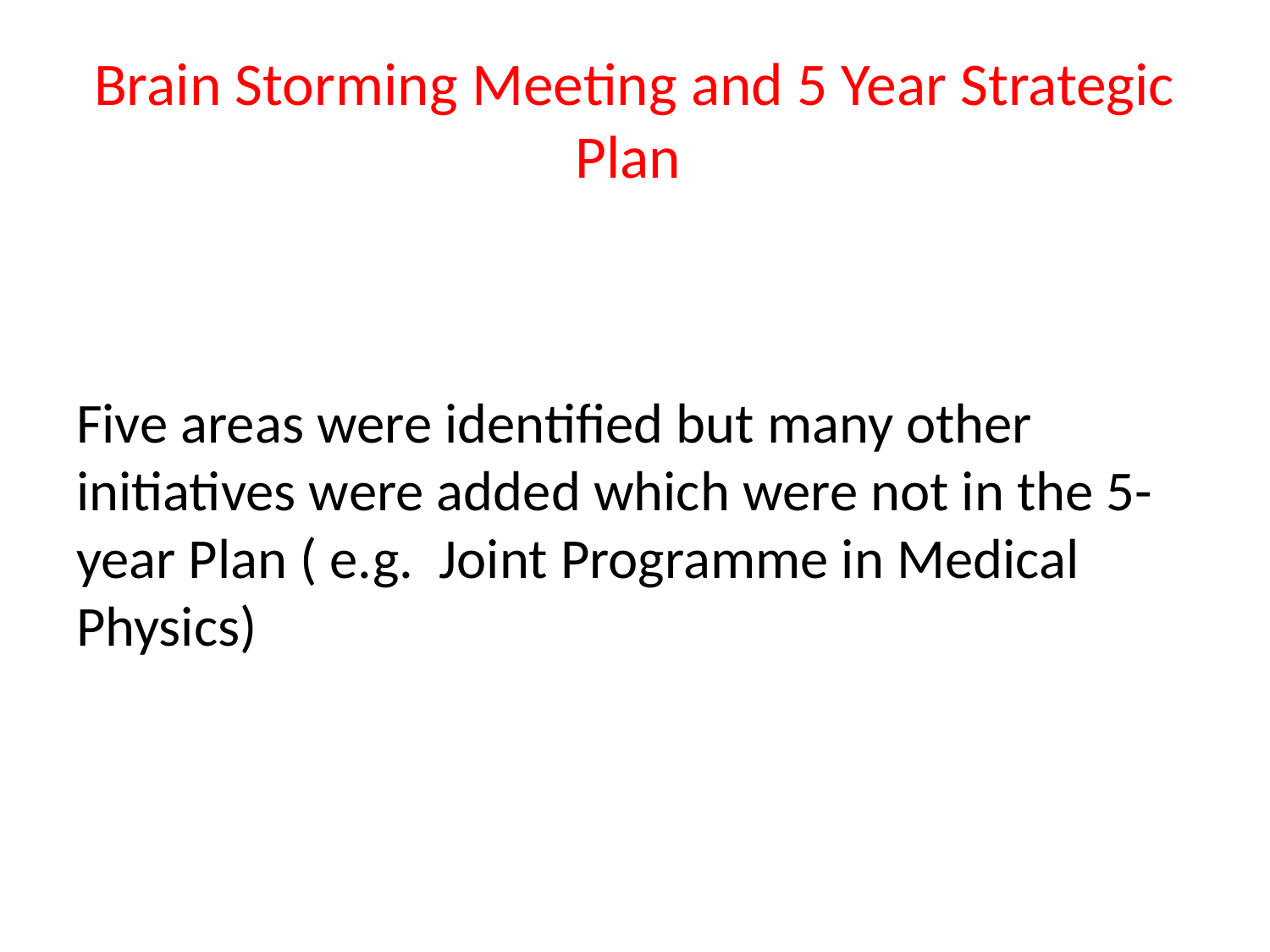

# Brain Storming Meeting and 5 Year Strategic Plan

Five areas were identified but many other initiatives were added which were not in the 5-year Plan ( e.g.  Joint Programme in Medical Physics)